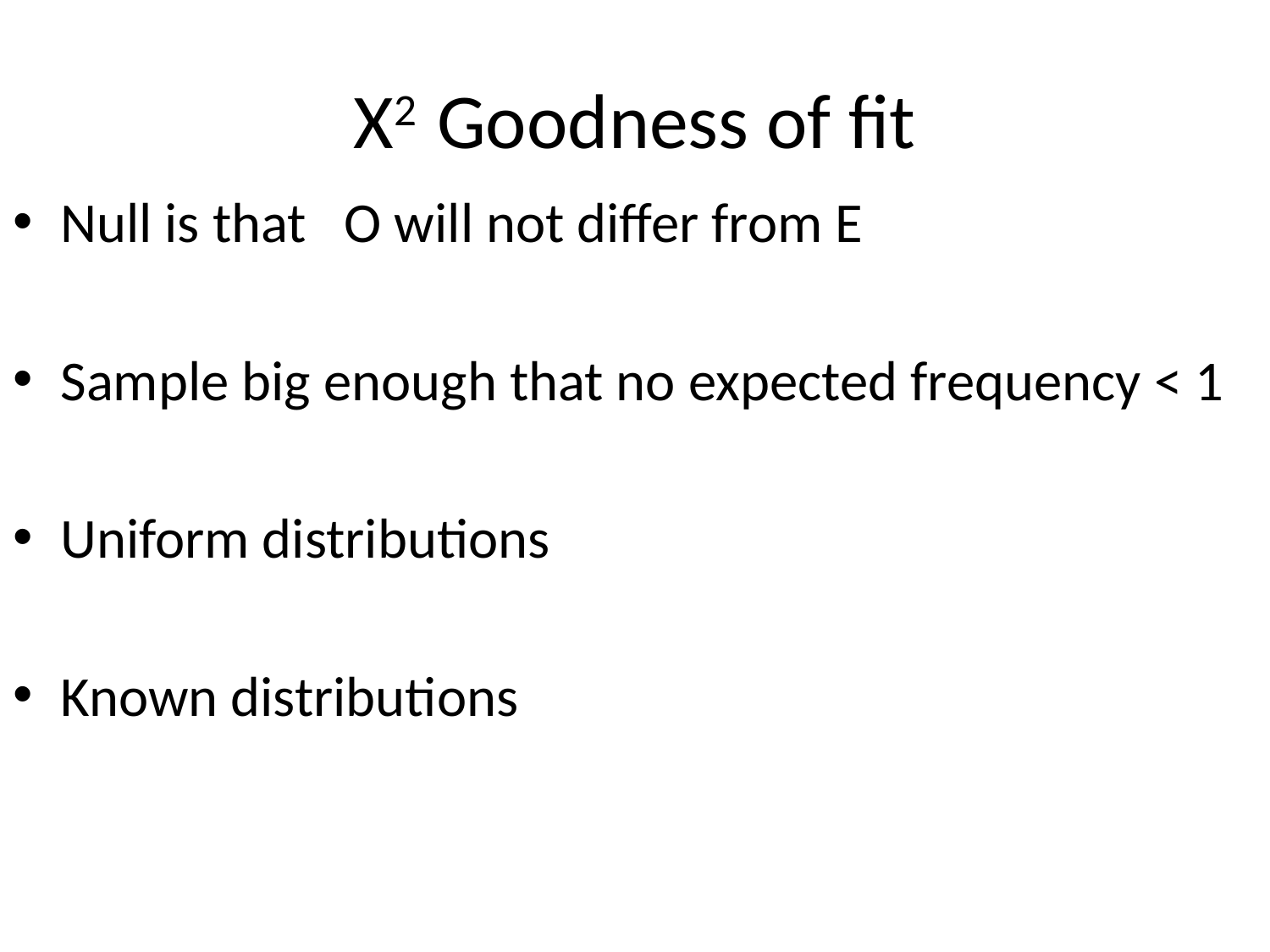

# Χ2  Goodness of fit
Null is that   O will not differ from E

Sample big enough that no expected frequency < 1

Uniform distributions

Known distributions